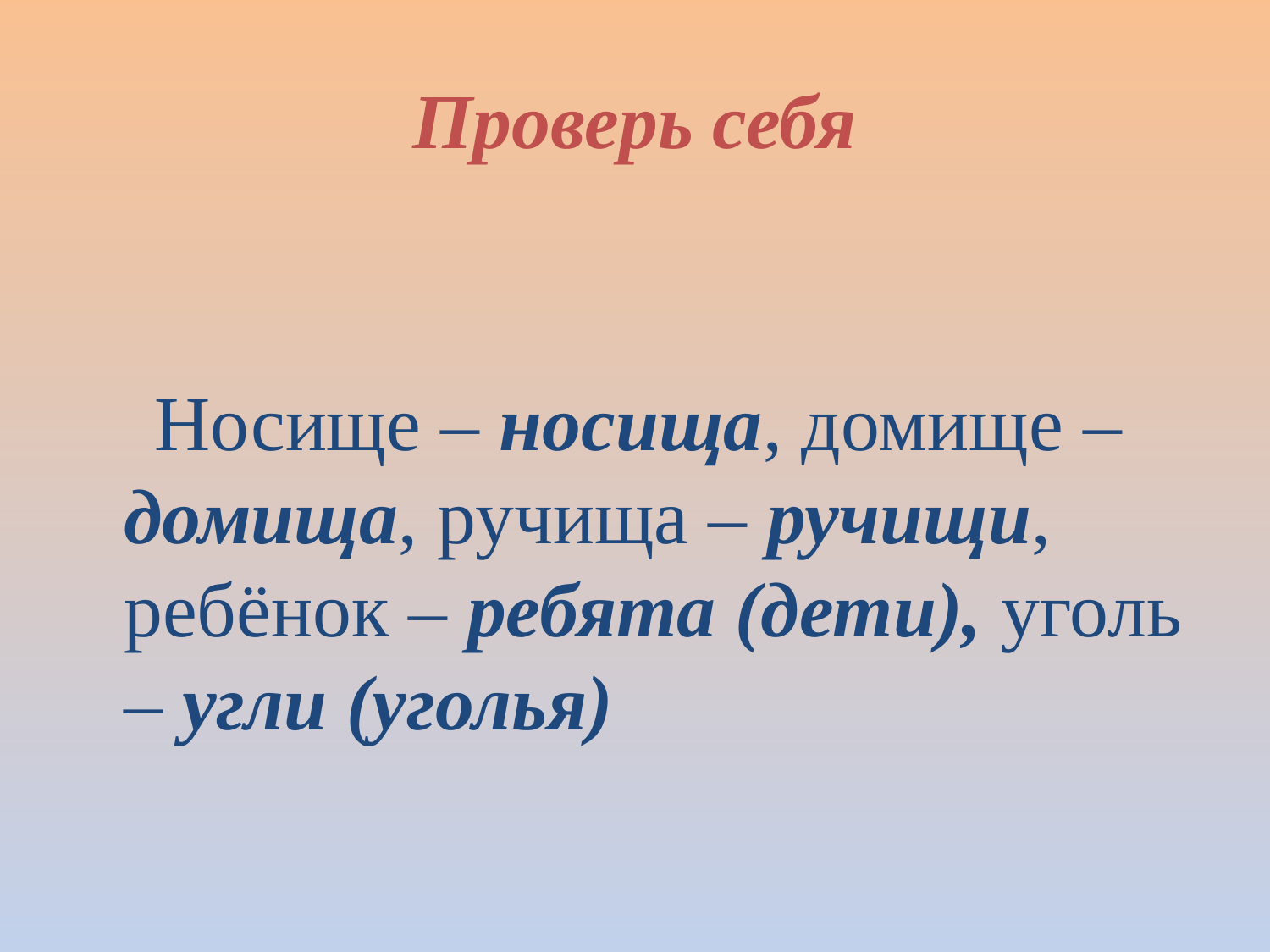

# Проверь себя
    Носище – носища, домище – домища, ручища – ручищи, ребёнок – ребята (дети), уголь – угли (уголья)